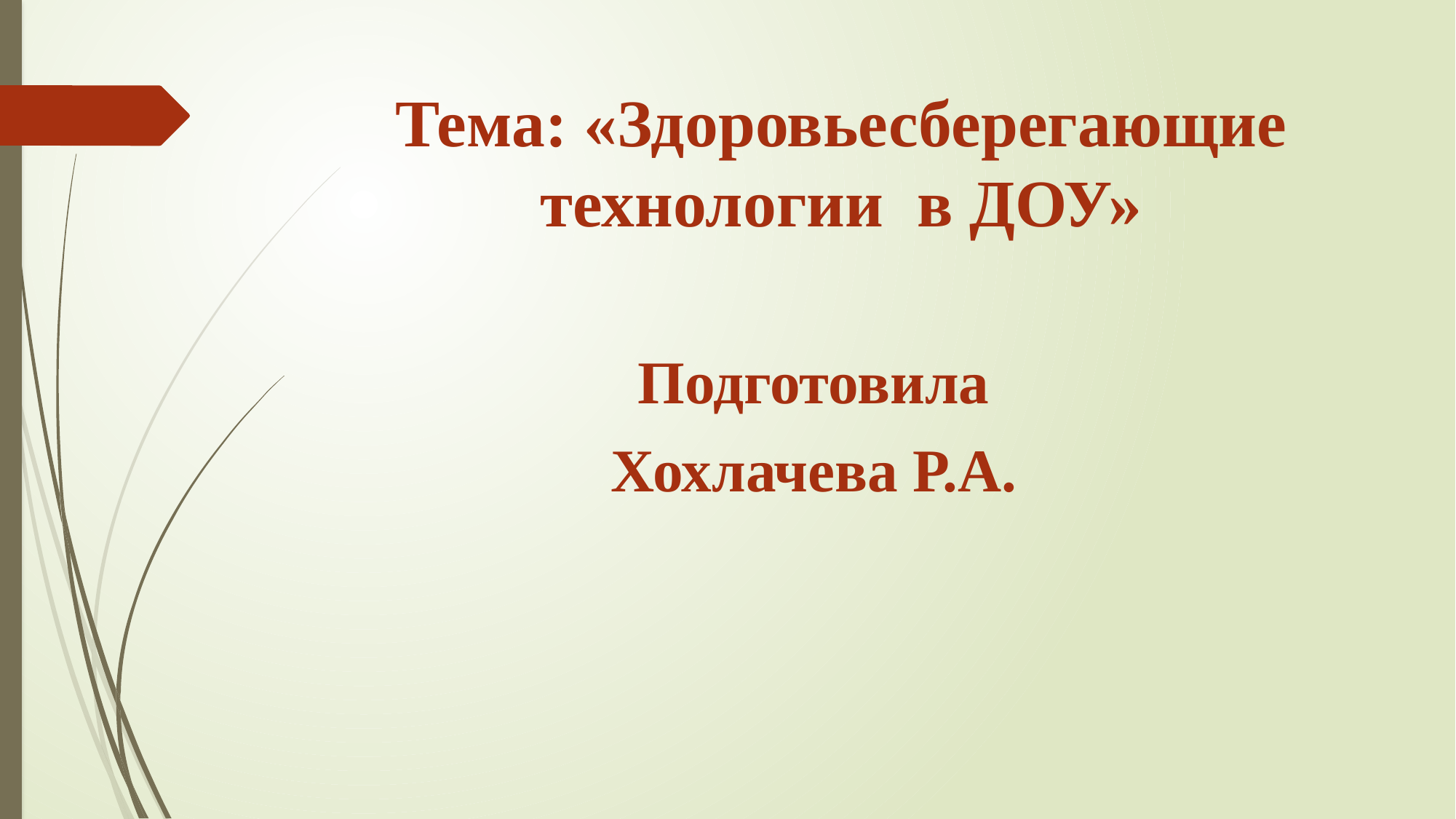

# Тема: «Здоровьесберегающие технологии  в ДОУ»
Подготовила
Хохлачева Р.А.